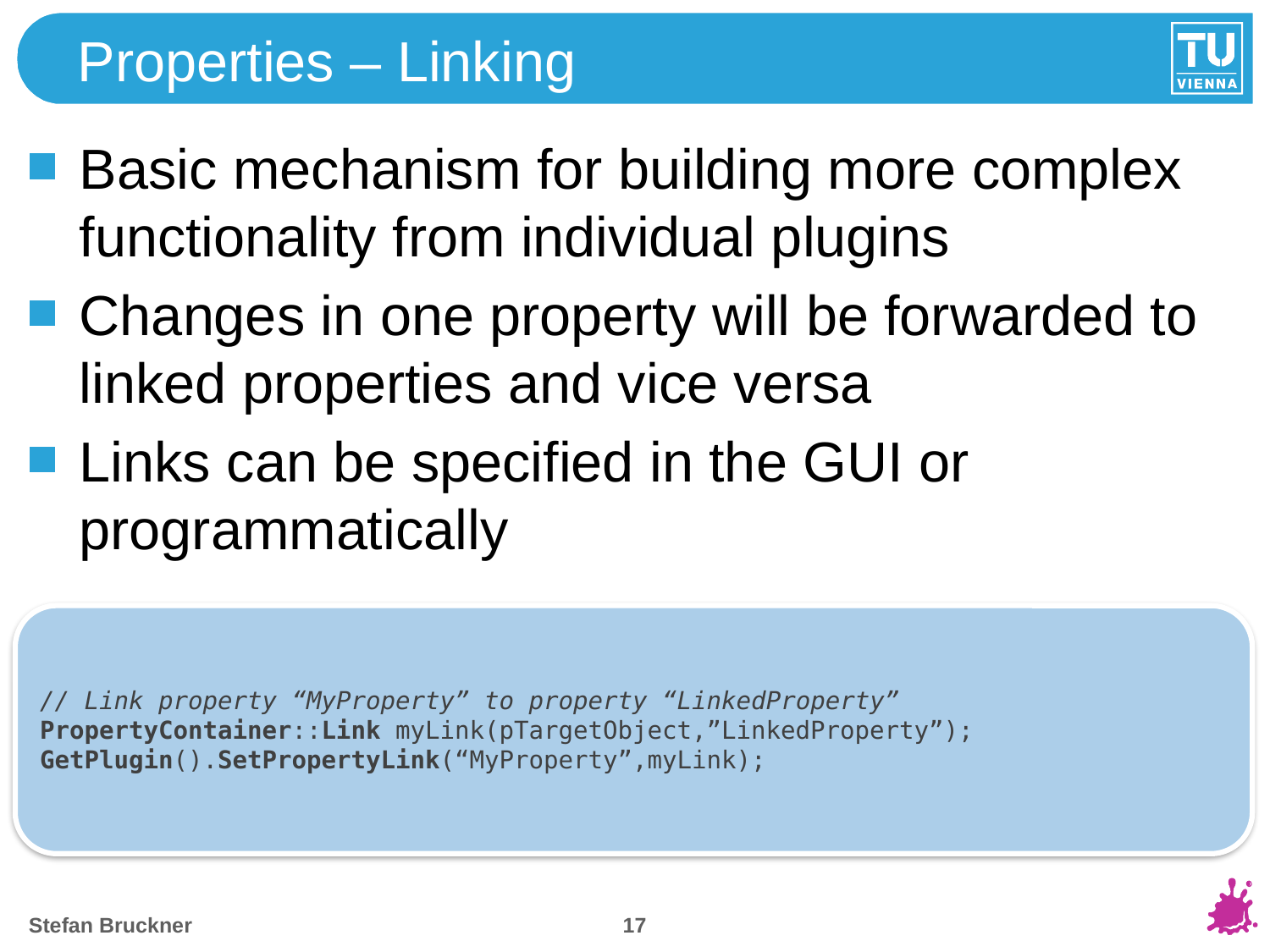

# Properties – Linking
Basic mechanism for building more complex functionality from individual plugins
Changes in one property will be forwarded to linked properties and vice versa
Links can be specified in the GUI or programmatically

// Link property “MyProperty” to property “LinkedProperty”
PropertyContainer::Link myLink(pTargetObject,”LinkedProperty”);
GetPlugin().SetPropertyLink(“MyProperty”,myLink);
17
Stefan Bruckner